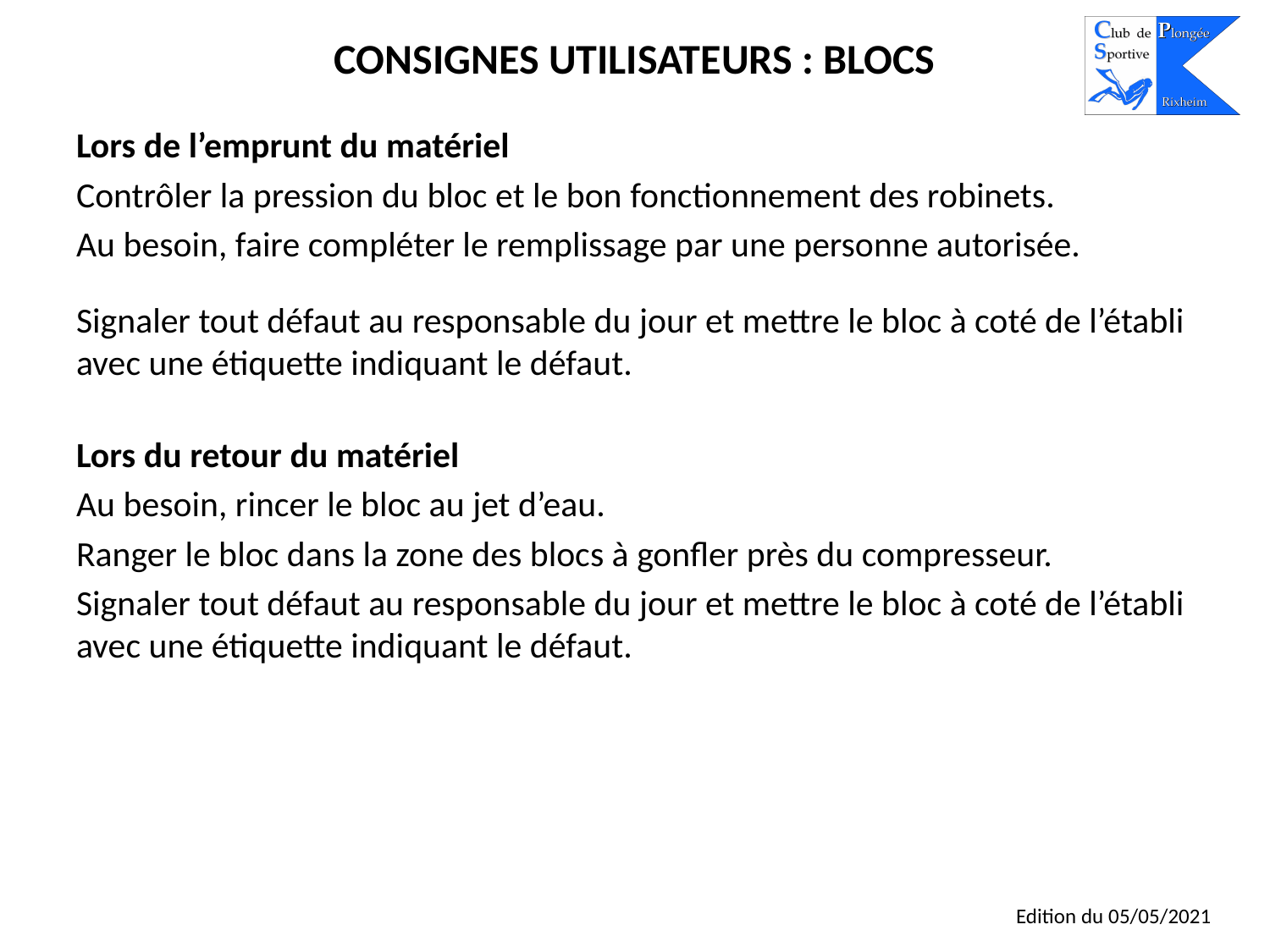

# CONSIGNES UTILISATEURS : BLOCS
Lors de l’emprunt du matériel
Contrôler la pression du bloc et le bon fonctionnement des robinets.
Au besoin, faire compléter le remplissage par une personne autorisée.

Signaler tout défaut au responsable du jour et mettre le bloc à coté de l’établi avec une étiquette indiquant le défaut.
Lors du retour du matériel
Au besoin, rincer le bloc au jet d’eau.
Ranger le bloc dans la zone des blocs à gonfler près du compresseur.
Signaler tout défaut au responsable du jour et mettre le bloc à coté de l’établi avec une étiquette indiquant le défaut.
Edition du 05/05/2021